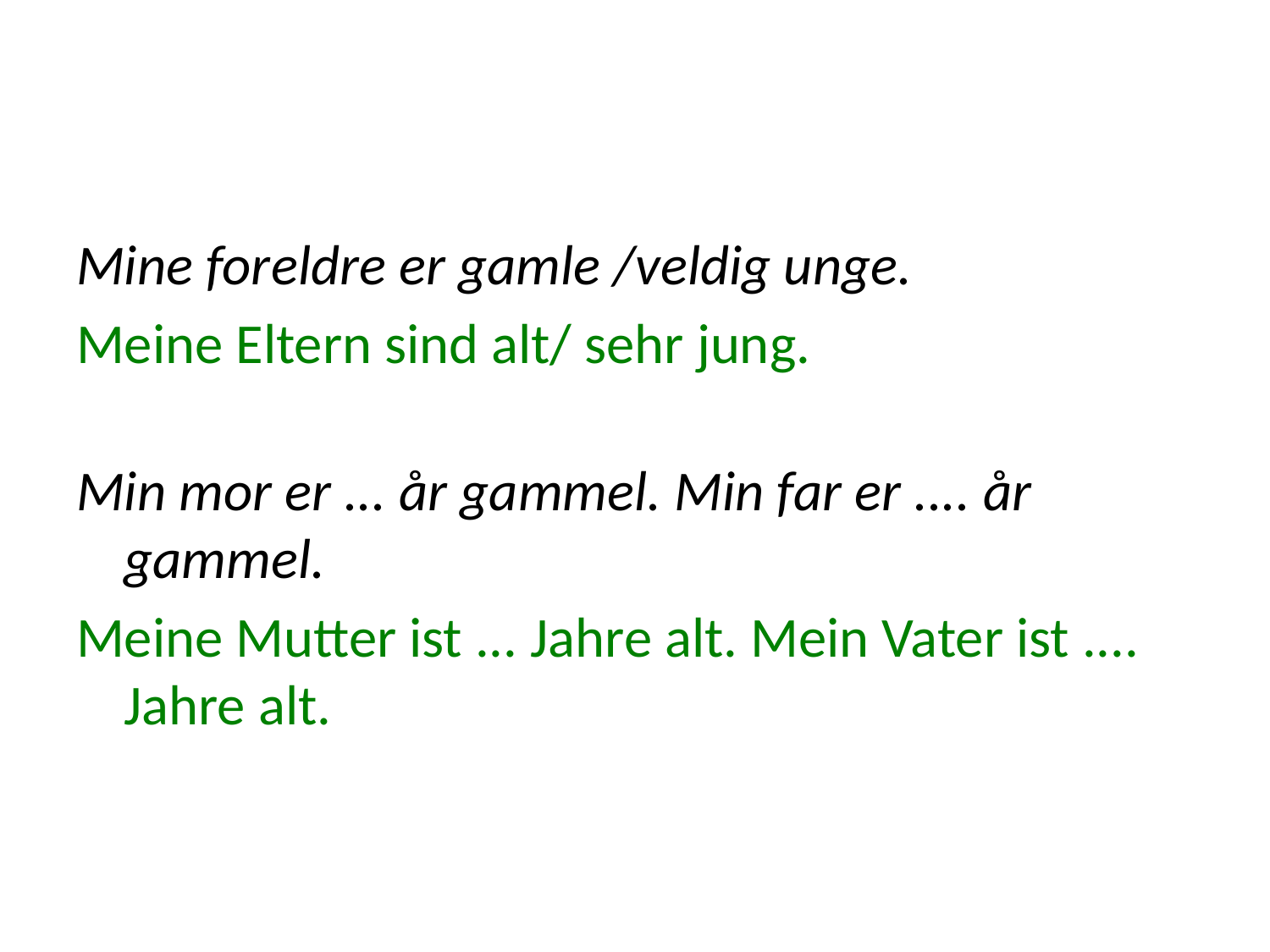

#
Mine foreldre er gamle /veldig unge.
Meine Eltern sind alt/ sehr jung.
Min mor er ... år gammel. Min far er .... år gammel.
Meine Mutter ist ... Jahre alt. Mein Vater ist .... Jahre alt.